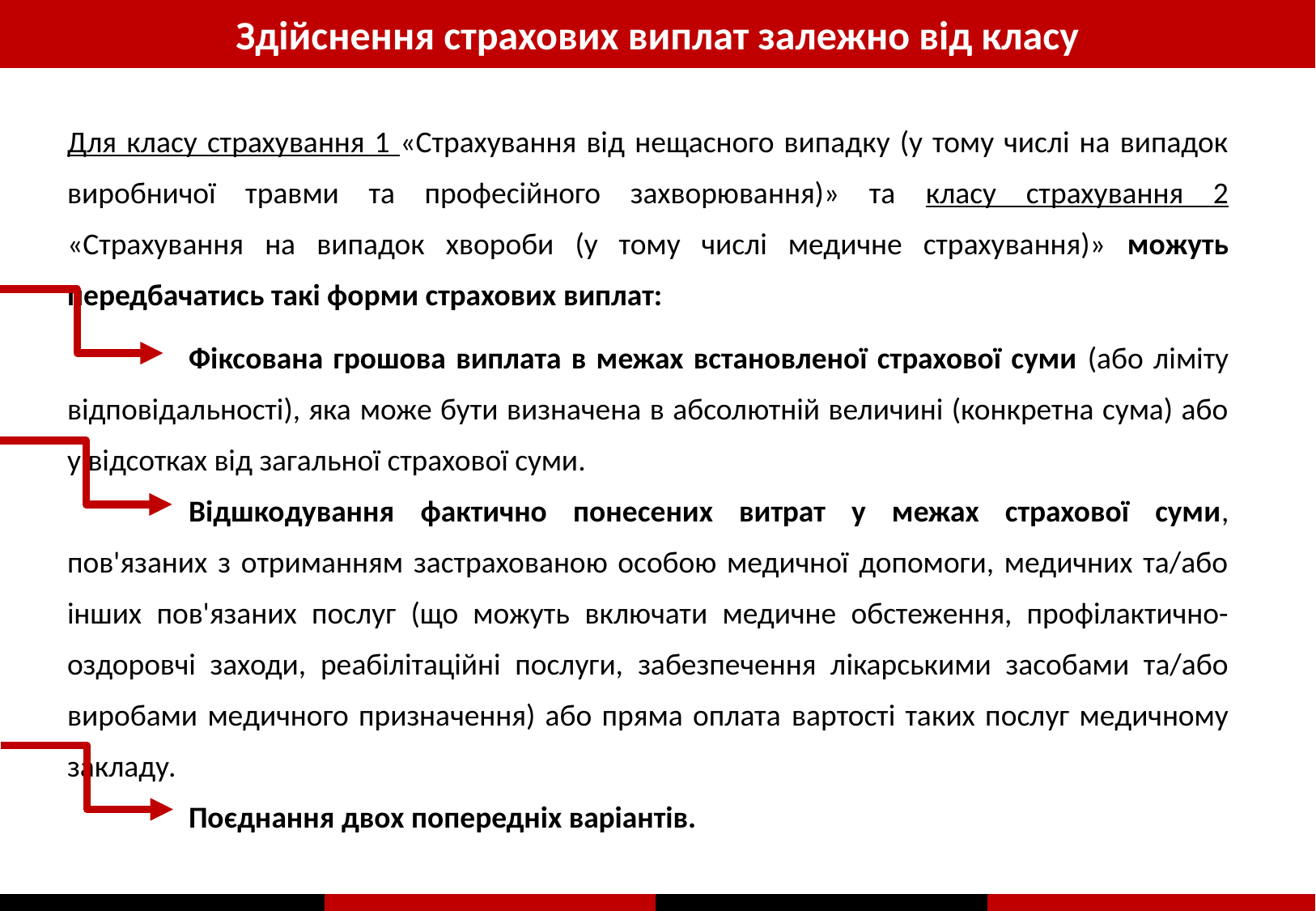

Здійснення страхових виплат залежно від класу
Для класу страхування 1 «Страхування від нещасного випадку (у тому числі на випадок виробничої травми та професійного захворювання)» та класу страхування 2 «Страхування на випадок хвороби (у тому числі медичне страхування)» можуть передбачатись такі форми страхових виплат:
	Фіксована грошова виплата в межах встановленої страхової суми (або ліміту відповідальності), яка може бути визначена в абсолютній величині (конкретна сума) або у відсотках від загальної страхової суми.
	Відшкодування фактично понесених витрат у межах страхової суми, пов'язаних з отриманням застрахованою особою медичної допомоги, медичних та/або інших пов'язаних послуг (що можуть включати медичне обстеження, профілактично-оздоровчі заходи, реабілітаційні послуги, забезпечення лікарськими засобами та/або виробами медичного призначення) або пряма оплата вартості таких послуг медичному закладу.
	Поєднання двох попередніх варіантів.